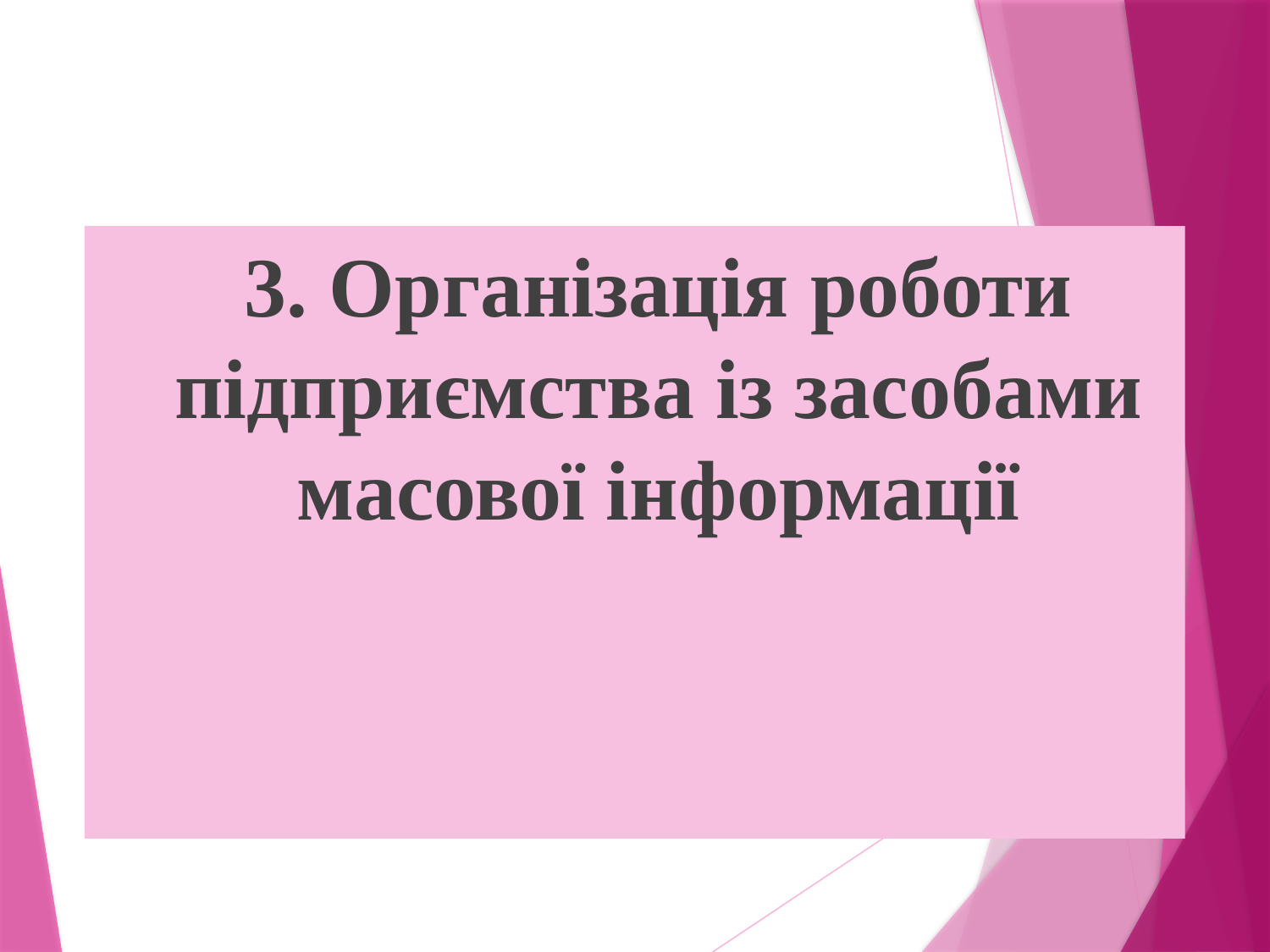

3. Організація роботи підприємства із засобами масової інформації